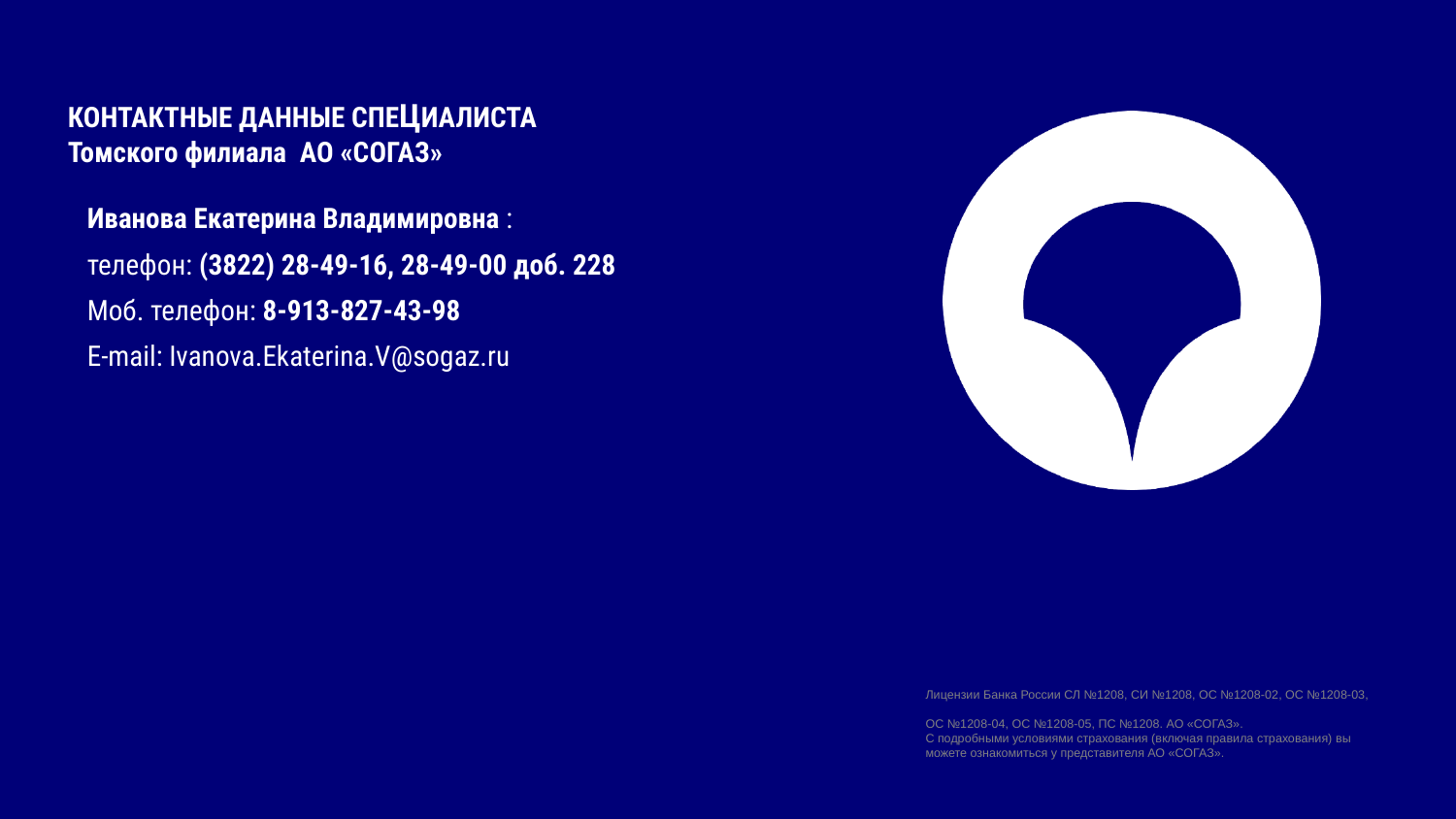

КОНТАКТНЫЕ ДАННЫЕ СПЕЦИАЛИСТА
Томского филиала  АО «СОГАЗ»

Иванова Екатерина Владимировна :​
телефон: (3822) 28-49-16, 28-49-00 доб. 228
Моб. телефон: 8-913-827-43-98​
E-mail: Ivanova.Ekaterina.V@sogaz.ru​

Лицензии Банка России СЛ №1208, СИ №1208, ОС №1208-02, ОС №1208-03,
ОС №1208-04, ОС №1208-05, ПС №1208. АО «СОГАЗ».
С подробными условиями страхования (включая правила страхования) вы можете ознакомиться у представителя АО «СОГАЗ».